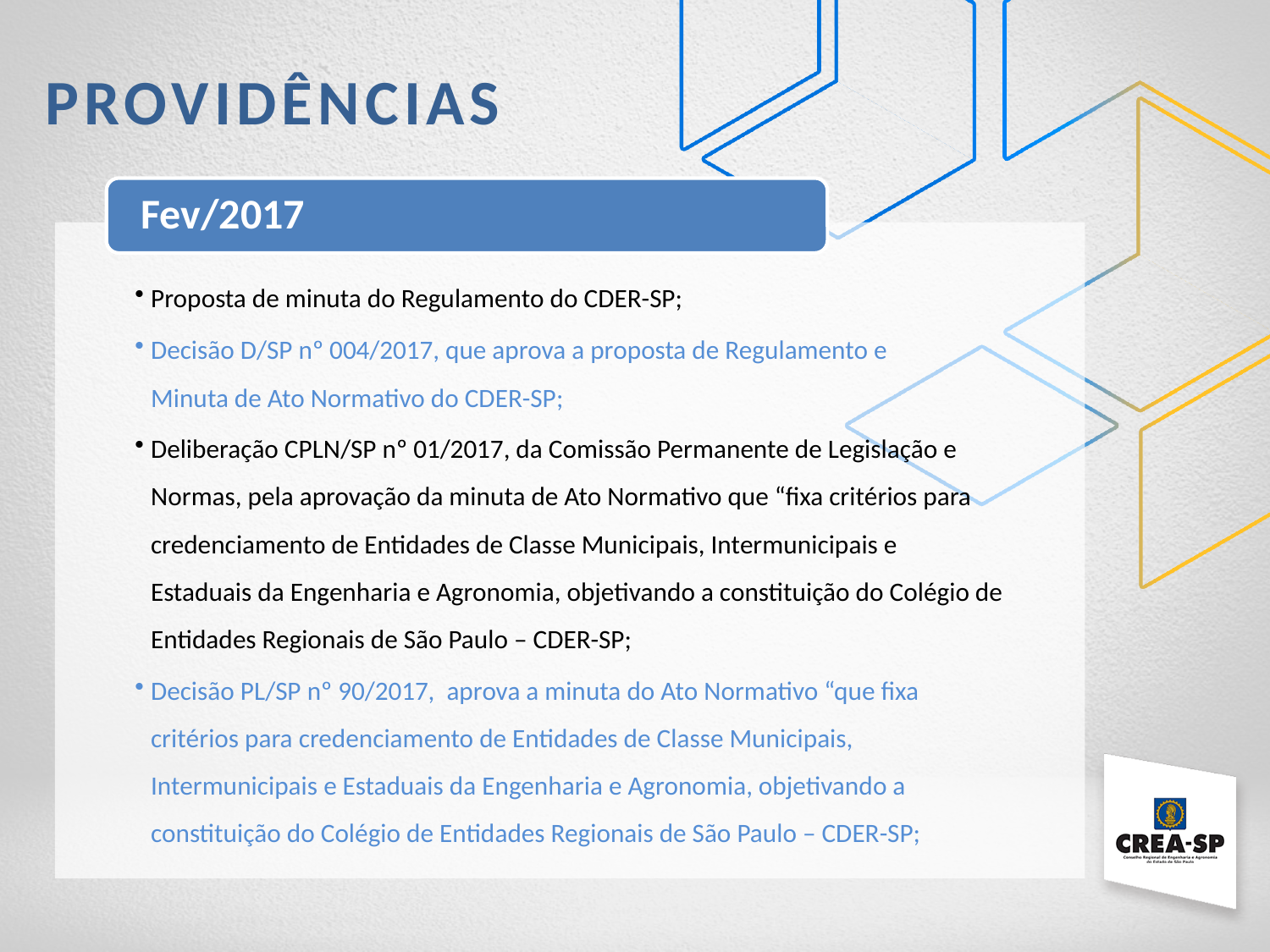

PROVIDÊNCIAS
Proposta de minuta do Regulamento do CDER-SP;
Decisão D/SP nº 004/2017, que aprova a proposta de Regulamento e
Minuta de Ato Normativo do CDER-SP;
Deliberação CPLN/SP nº 01/2017, da Comissão Permanente de Legislação e Normas, pela aprovação da minuta de Ato Normativo que “fixa critérios para credenciamento de Entidades de Classe Municipais, Intermunicipais e Estaduais da Engenharia e Agronomia, objetivando a constituição do Colégio de Entidades Regionais de São Paulo – CDER-SP;
Decisão PL/SP nº 90/2017,  aprova a minuta do Ato Normativo “que fixa critérios para credenciamento de Entidades de Classe Municipais, Intermunicipais e Estaduais da Engenharia e Agronomia, objetivando a constituição do Colégio de Entidades Regionais de São Paulo – CDER-SP;
Fev/2017